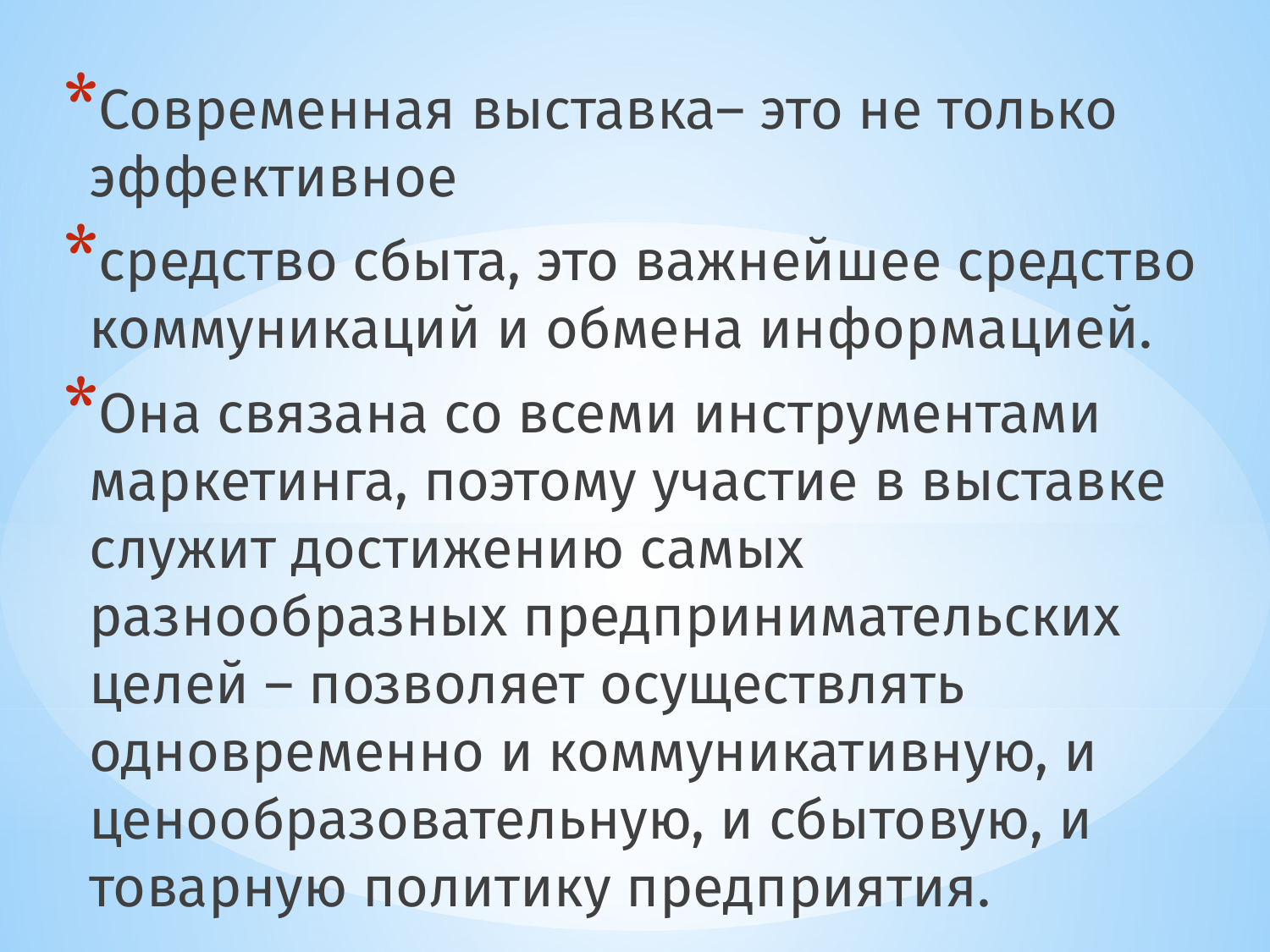

Современная выставка– это не только эффективное
средство сбыта, это важнейшее средство коммуникаций и обмена информацией.
Она связана со всеми инструментами маркетинга, поэтому участие в выставке служит достижению самых разнообразных предпринимательских целей – позволяет осуществлять одновременно и коммуникативную, и ценообразовательную, и сбытовую, и товарную политику предприятия.
#